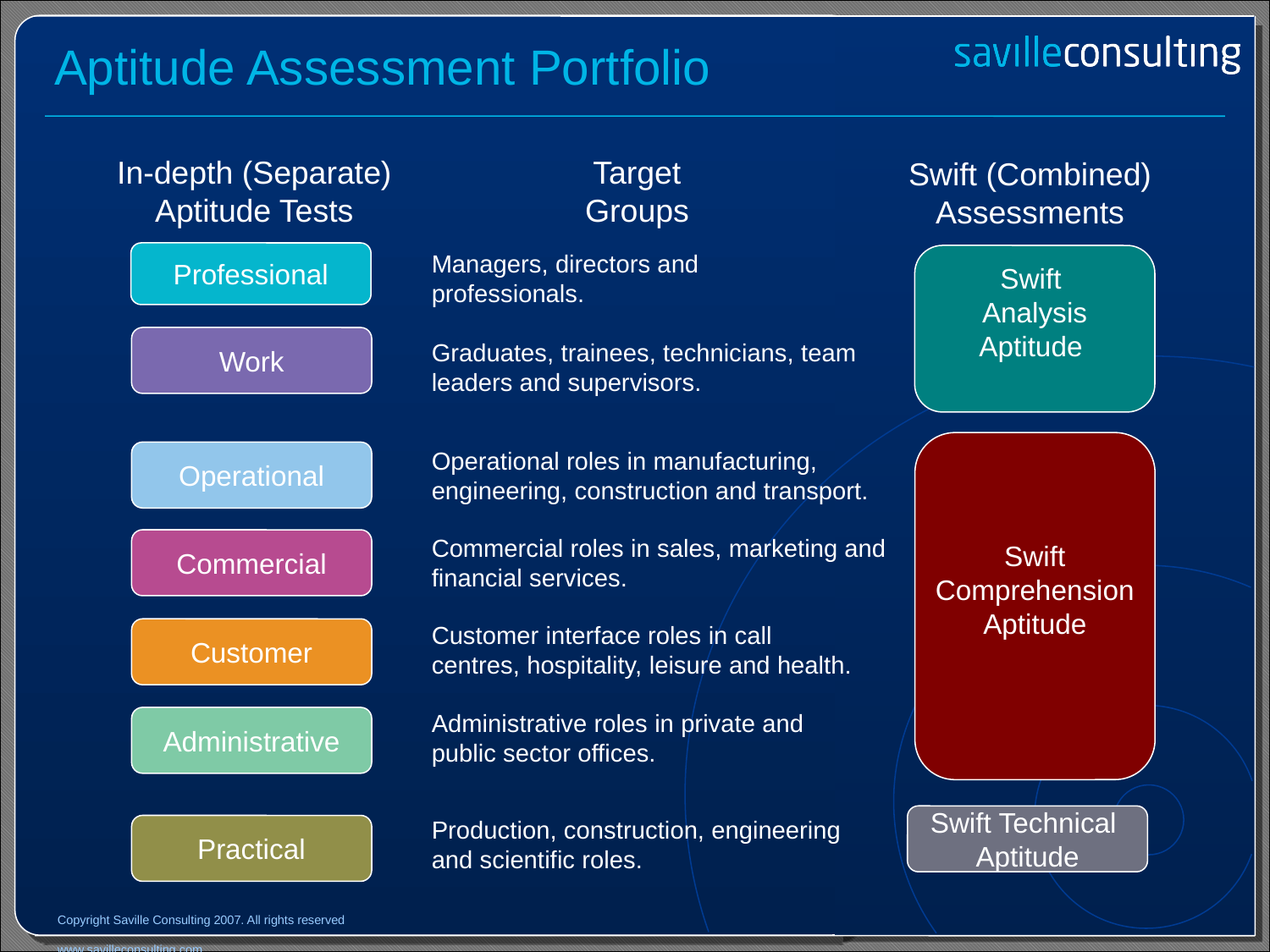

Aptitude Assessment Portfolio
Target Groups
In-depth (Separate) Aptitude Tests
Swift (Combined) Assessments
Managers, directors and professionals.
Professional
Swift
Analysis
Aptitude

Work
Graduates, trainees, technicians, team leaders and supervisors.
Swift
Comprehension
Aptitude

Operational roles in manufacturing, engineering, construction and transport.
Operational
Commercial roles in sales, marketing and financial services.
Commercial
Customer interface roles in call centres, hospitality, leisure and health.
Customer
Administrative roles in private and public sector offices.
Administrative
Swift Technical
Aptitude
Production, construction, engineering and scientific roles.
Practical